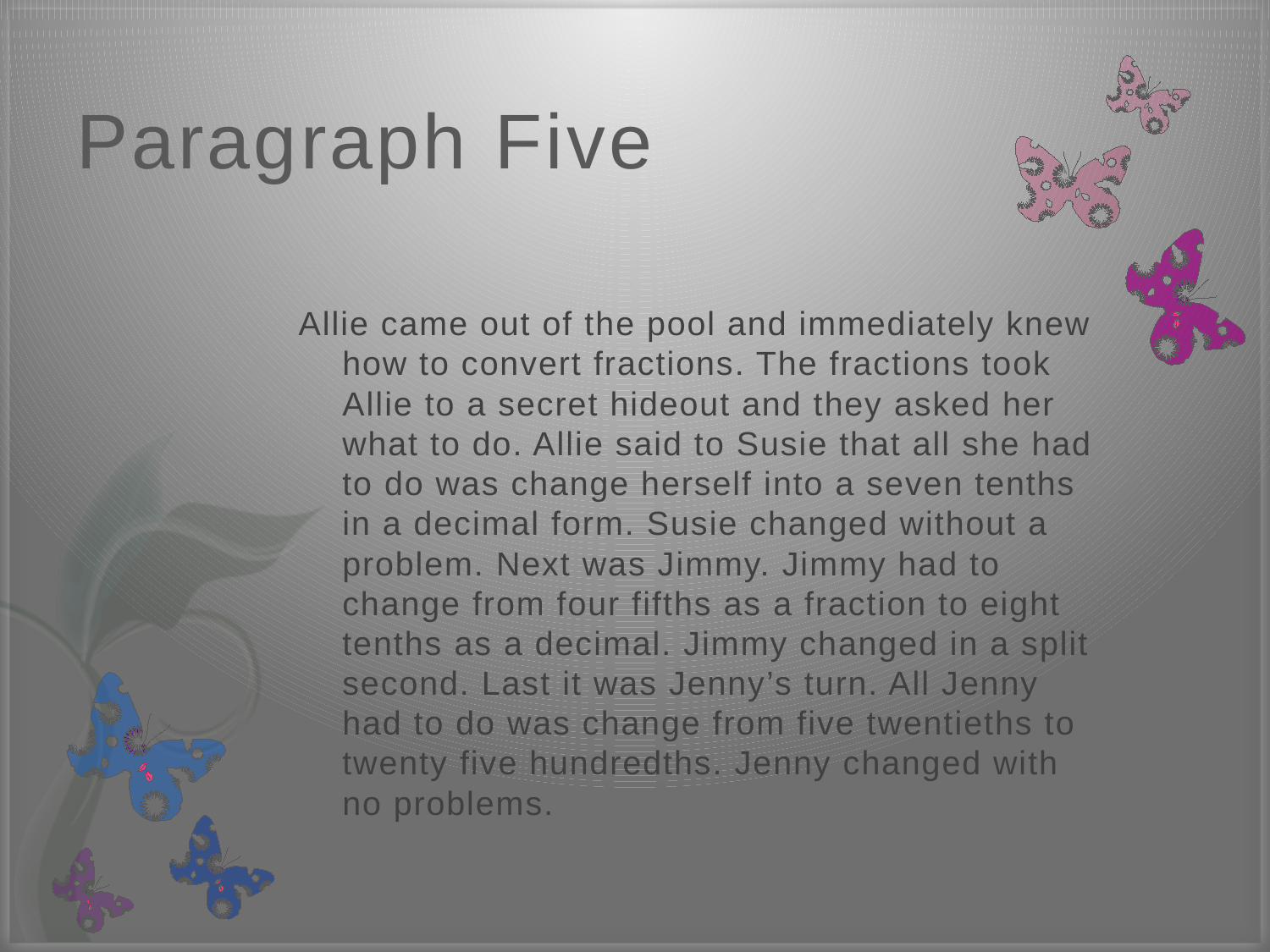

# Paragraph Five
Allie came out of the pool and immediately knew how to convert fractions. The fractions took Allie to a secret hideout and they asked her what to do. Allie said to Susie that all she had to do was change herself into a seven tenths in a decimal form. Susie changed without a problem. Next was Jimmy. Jimmy had to change from four fifths as a fraction to eight tenths as a decimal. Jimmy changed in a split second. Last it was Jenny’s turn. All Jenny had to do was change from five twentieths to twenty five hundredths. Jenny changed with no problems.